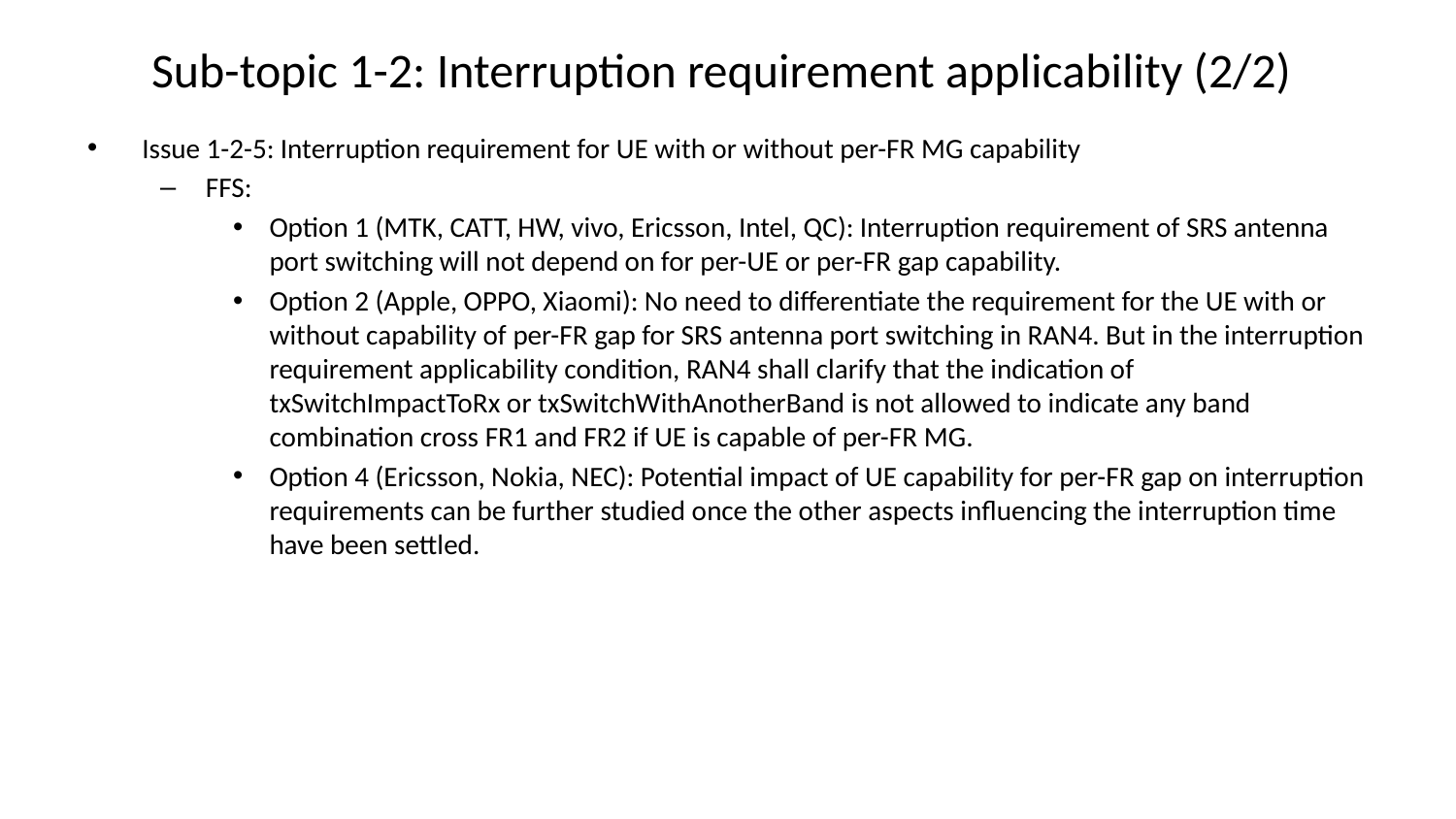

# Sub-topic 1-2: Interruption requirement applicability (2/2)
Issue 1-2-5: Interruption requirement for UE with or without per-FR MG capability
FFS:
Option 1 (MTK, CATT, HW, vivo, Ericsson, Intel, QC): Interruption requirement of SRS antenna port switching will not depend on for per-UE or per-FR gap capability.
Option 2 (Apple, OPPO, Xiaomi): No need to differentiate the requirement for the UE with or without capability of per-FR gap for SRS antenna port switching in RAN4. But in the interruption requirement applicability condition, RAN4 shall clarify that the indication of txSwitchImpactToRx or txSwitchWithAnotherBand is not allowed to indicate any band combination cross FR1 and FR2 if UE is capable of per-FR MG.
Option 4 (Ericsson, Nokia, NEC): Potential impact of UE capability for per-FR gap on interruption requirements can be further studied once the other aspects influencing the interruption time have been settled.